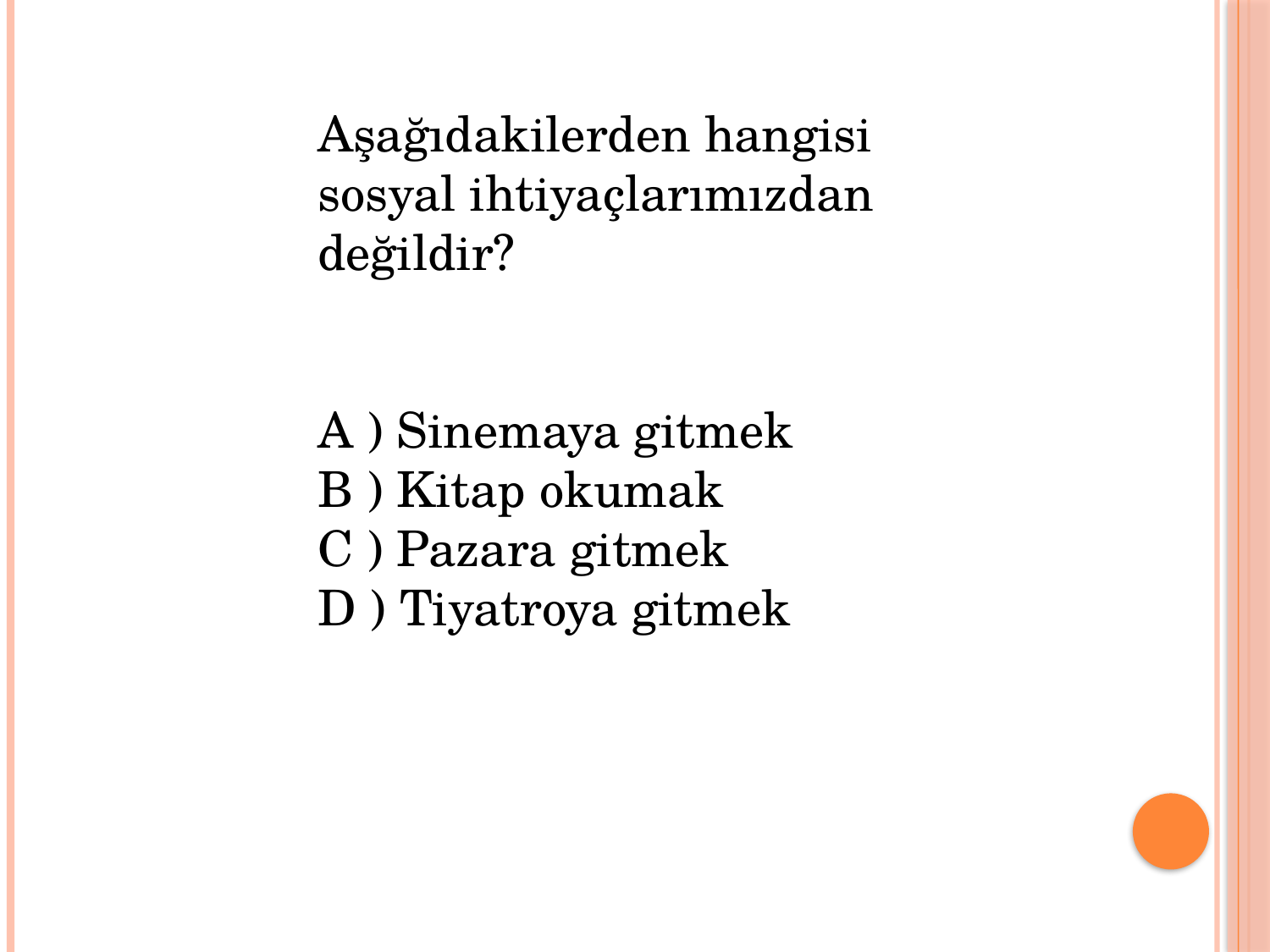

Aşağıdakilerden hangisi sosyal ihtiyaçlarımızdan değildir?

A ) Sinemaya gitmek
B ) Kitap okumak
C ) Pazara gitmek
D ) Tiyatroya gitmek